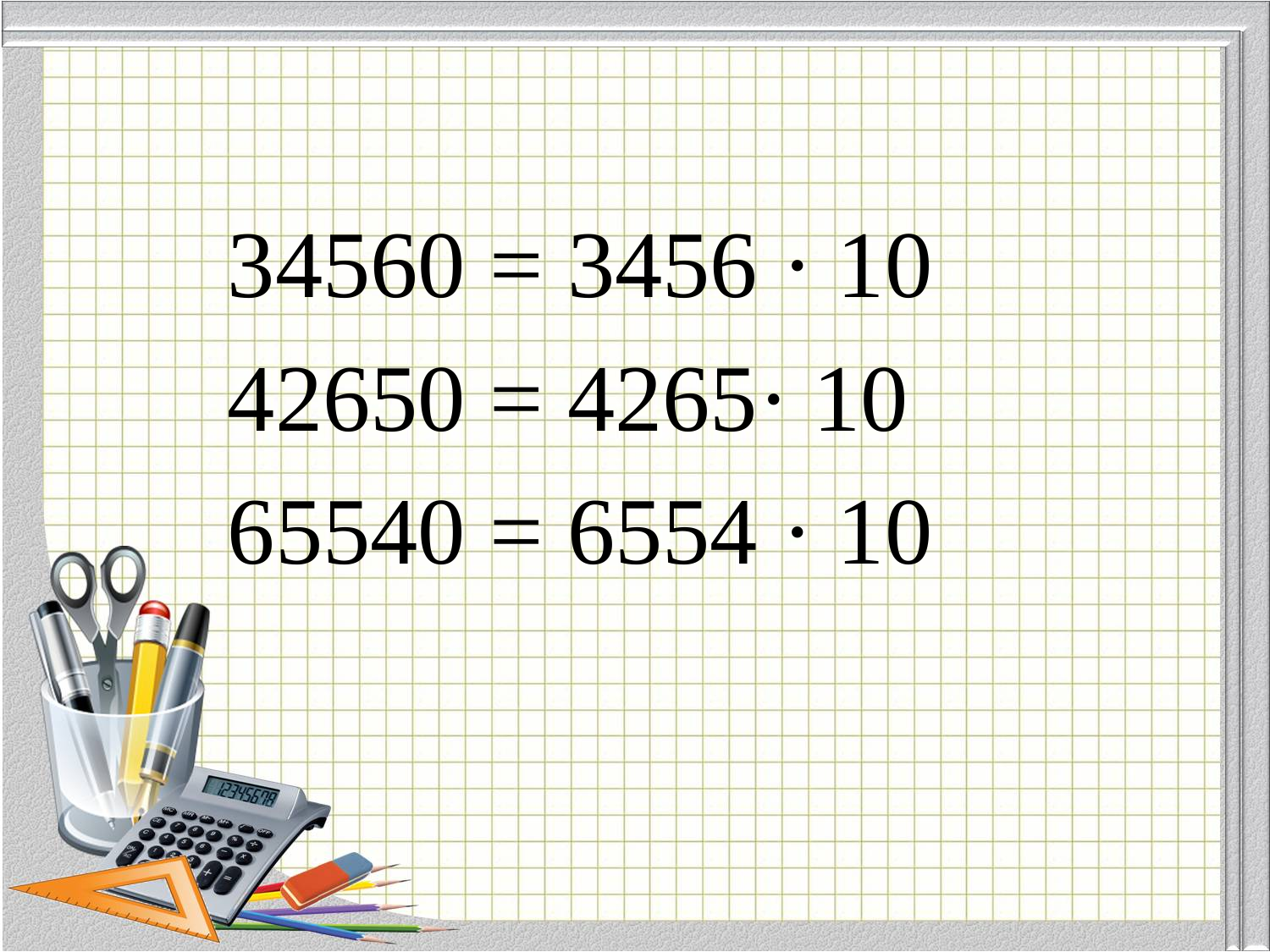

#
34560 = 3456 · 10
42650 = 4265· 10
65540 = 6554 · 10